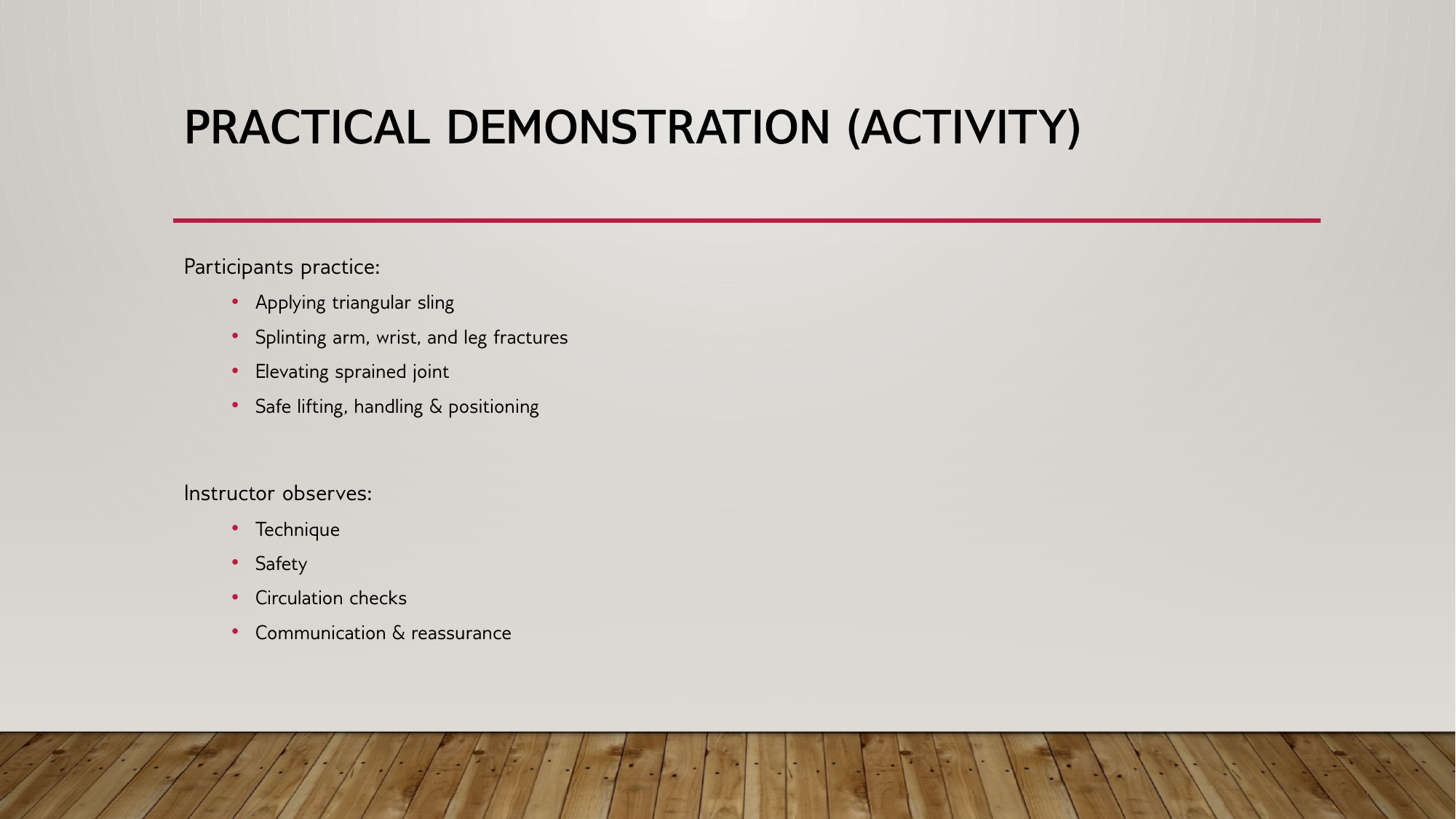

# Practical Demonstration (Activity)
Participants practice:
Applying triangular sling
Splinting arm, wrist, and leg fractures
Elevating sprained joint
Safe lifting, handling & positioning

Instructor observes:
Technique
Safety
Circulation checks
Communication & reassurance